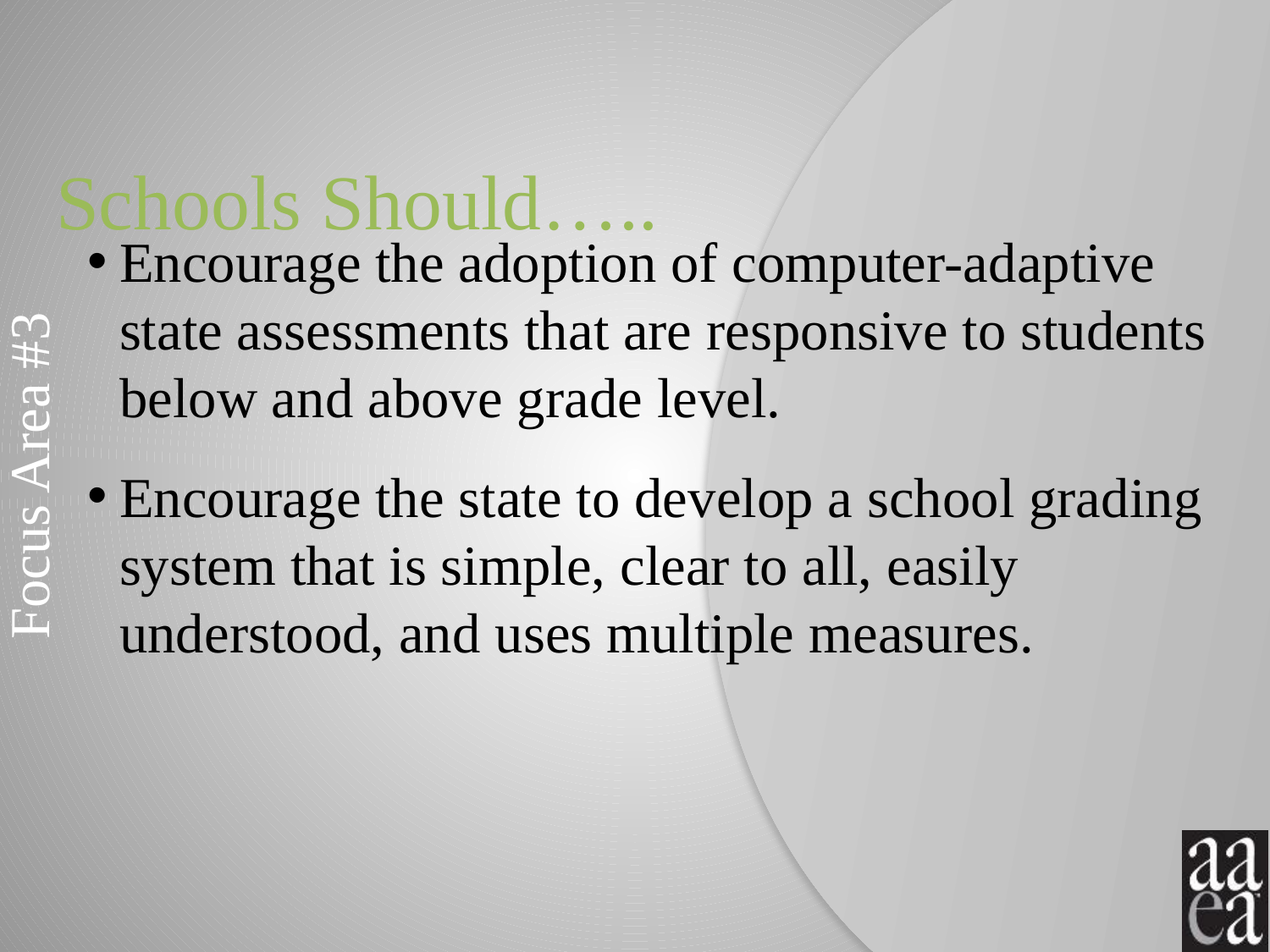

# Schools Should…..
Encourage the adoption of computer-adaptive state assessments that are responsive to students below and above grade level.
Encourage the state to develop a school grading system that is simple, clear to all, easily understood, and uses multiple measures.

Focus Area #3